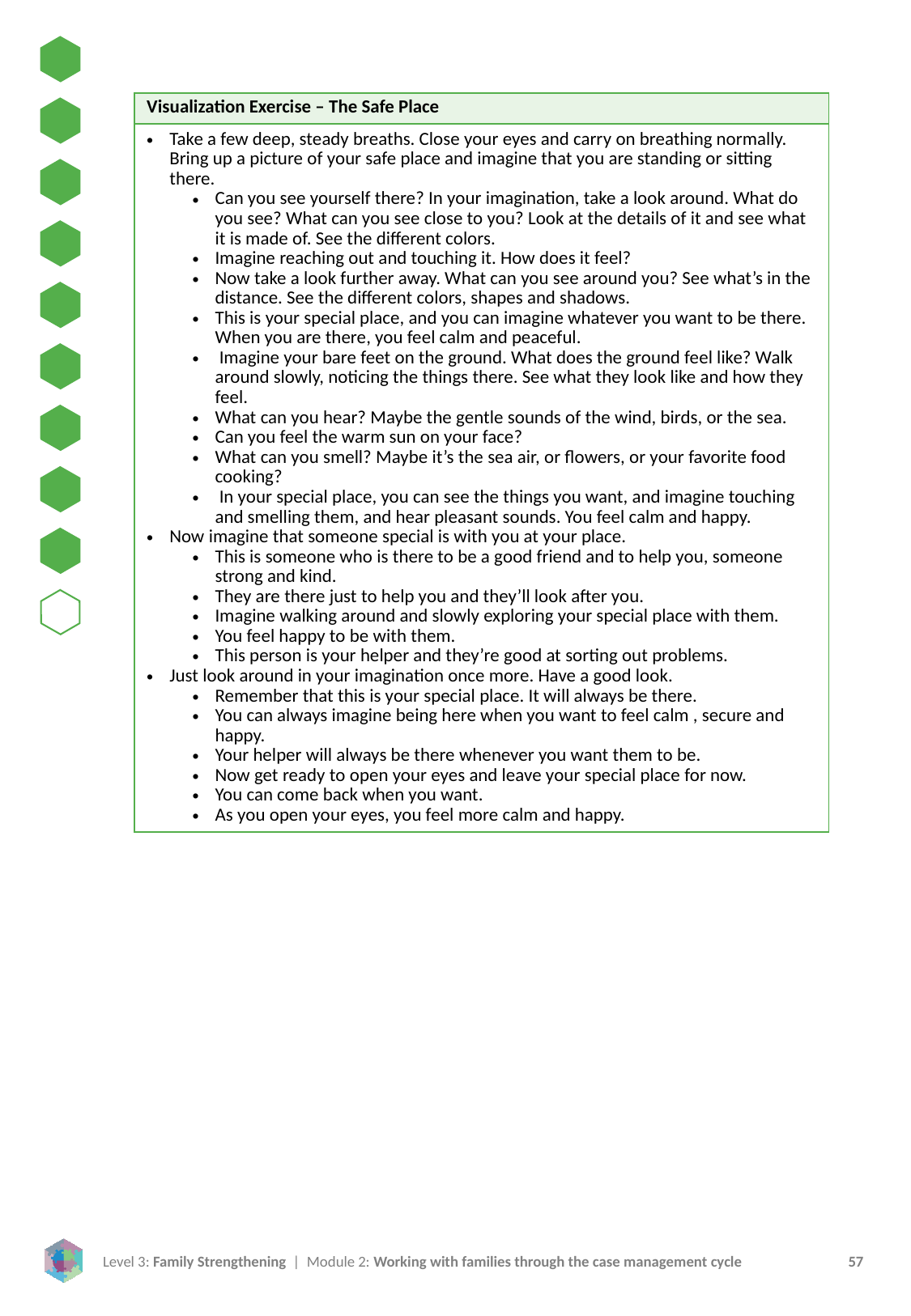

| Visualization Exercise – The Safe Place |
| --- |
| Take a few deep, steady breaths. Close your eyes and carry on breathing normally. Bring up a picture of your safe place and imagine that you are standing or sitting there. Can you see yourself there? In your imagination, take a look around. What do you see? What can you see close to you? Look at the details of it and see what it is made of. See the different colors. Imagine reaching out and touching it. How does it feel? Now take a look further away. What can you see around you? See what’s in the distance. See the different colors, shapes and shadows. This is your special place, and you can imagine whatever you want to be there. When you are there, you feel calm and peaceful. Imagine your bare feet on the ground. What does the ground feel like? Walk around slowly, noticing the things there. See what they look like and how they feel. What can you hear? Maybe the gentle sounds of the wind, birds, or the sea. Can you feel the warm sun on your face? What can you smell? Maybe it’s the sea air, or flowers, or your favorite food cooking? In your special place, you can see the things you want, and imagine touching and smelling them, and hear pleasant sounds. You feel calm and happy. Now imagine that someone special is with you at your place. This is someone who is there to be a good friend and to help you, someone strong and kind. They are there just to help you and they’ll look after you. Imagine walking around and slowly exploring your special place with them. You feel happy to be with them. This person is your helper and they’re good at sorting out problems. Just look around in your imagination once more. Have a good look. Remember that this is your special place. It will always be there. You can always imagine being here when you want to feel calm , secure and happy. Your helper will always be there whenever you want them to be. Now get ready to open your eyes and leave your special place for now. You can come back when you want. As you open your eyes, you feel more calm and happy. |